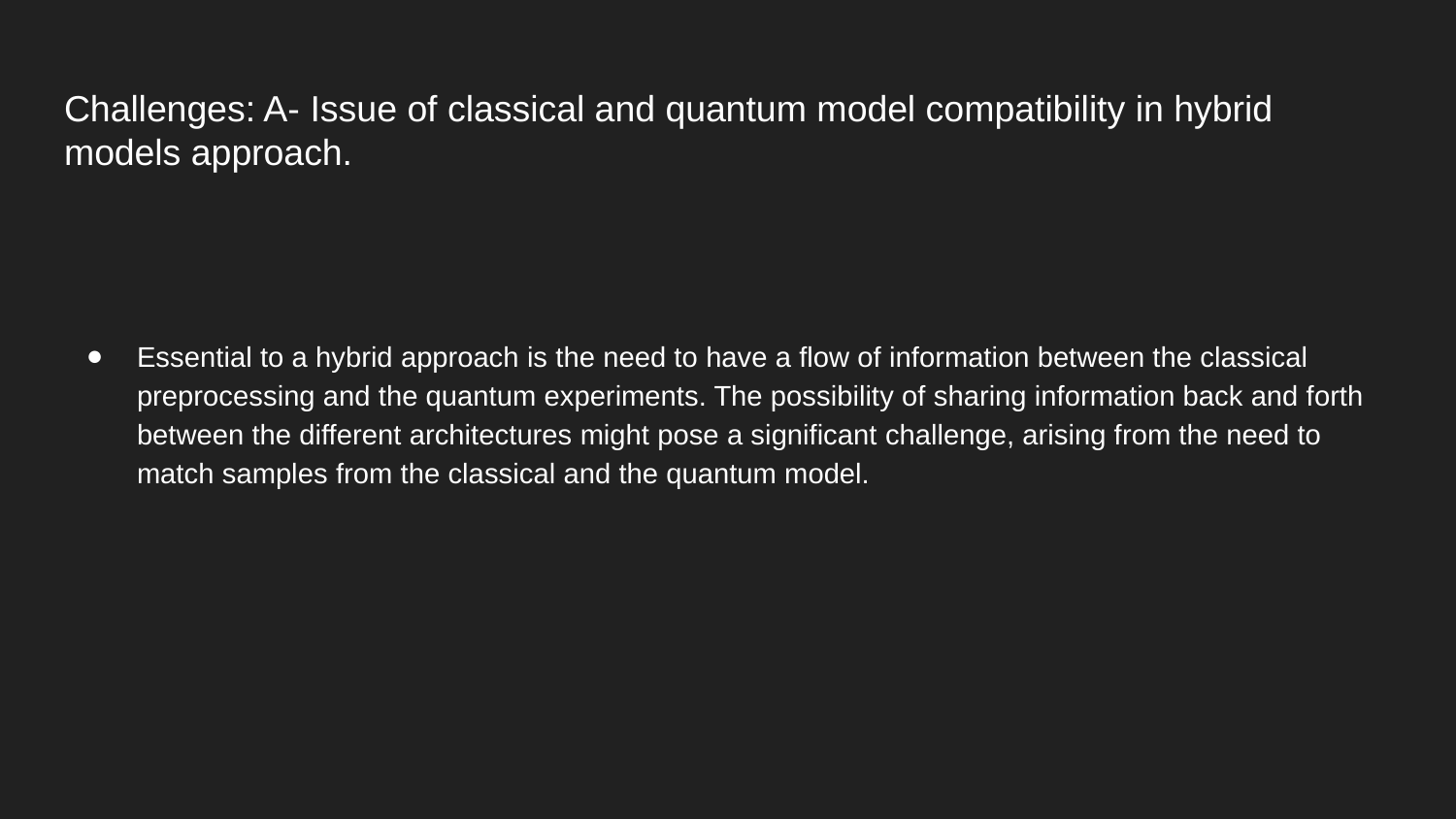

# Challenges: A- Issue of classical and quantum model compatibility in hybrid models approach.

Essential to a hybrid approach is the need to have a flow of information between the classical preprocessing and the quantum experiments. The possibility of sharing information back and forth between the different architectures might pose a significant challenge, arising from the need to match samples from the classical and the quantum model.